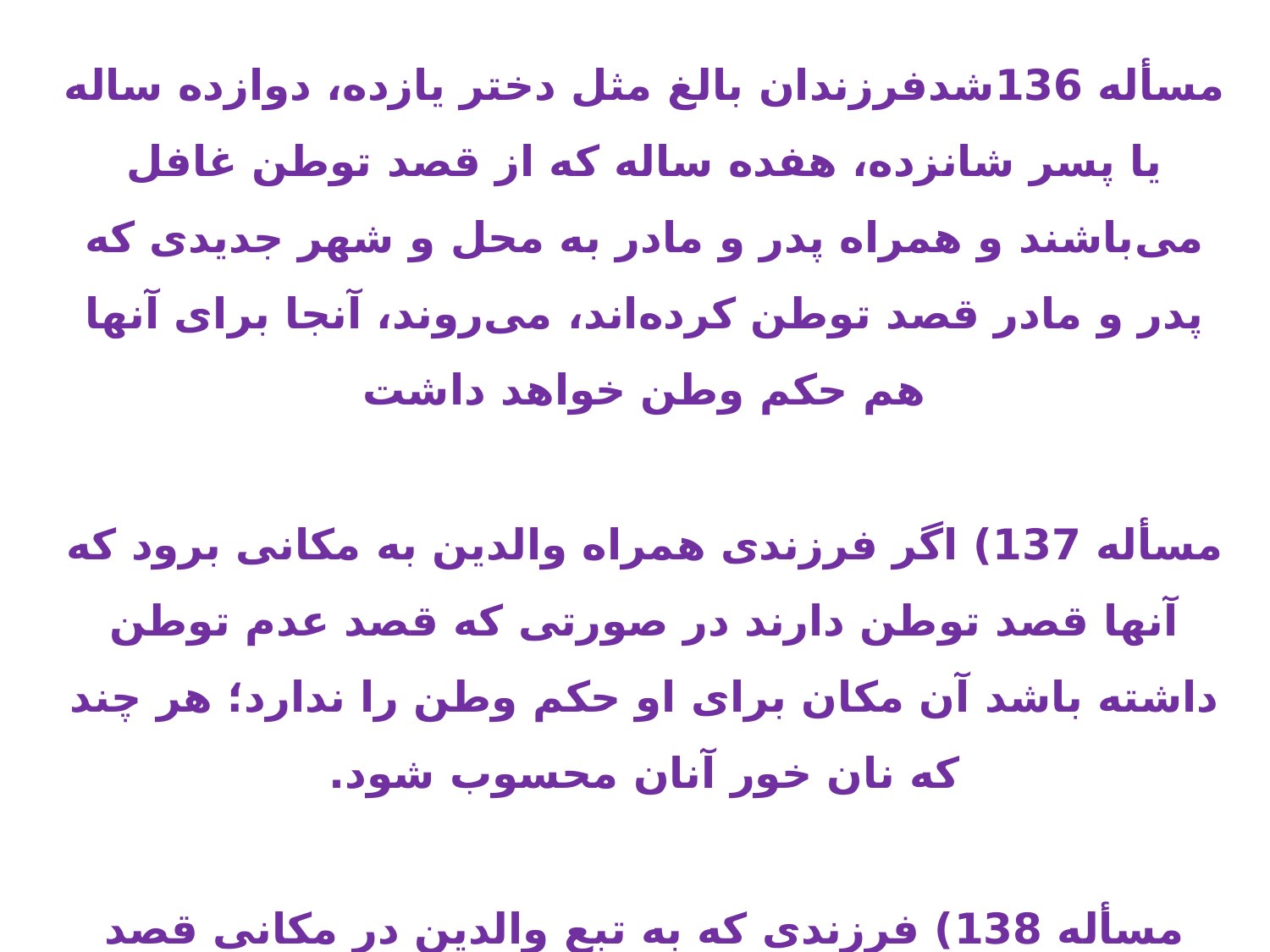

مسأله 136شدفرزندان بالغ مثل دختر یازده، دوازده ساله یا پسر شانزده، هفده ساله که از قصد توطن غافل می‌باشند و همراه پدر و مادر به محل و شهر جدیدی که پدر و مادر قصد توطن کرده‌اند، می‌روند، آنجا برای آنها هم حکم وطن خواهد داشت

مسأله 137) اگر فرزندی همراه والدین به مکانی برود که آنها قصد توطن دارند در صورتی که قصد عدم توطن داشته باشد آن مکان برای او حکم وطن را ندارد؛ هر چند که نان خور آنان محسوب شود.

مسأله 138) فرزندی که به تبع والدین در مکانی قصد توطن کرده، اگر بعد ازمدتی - مثلاً یکی دو ماه- از قصدش برگردد تا زمانی که از آن مکان خارج نشده، نمازش تمام است.